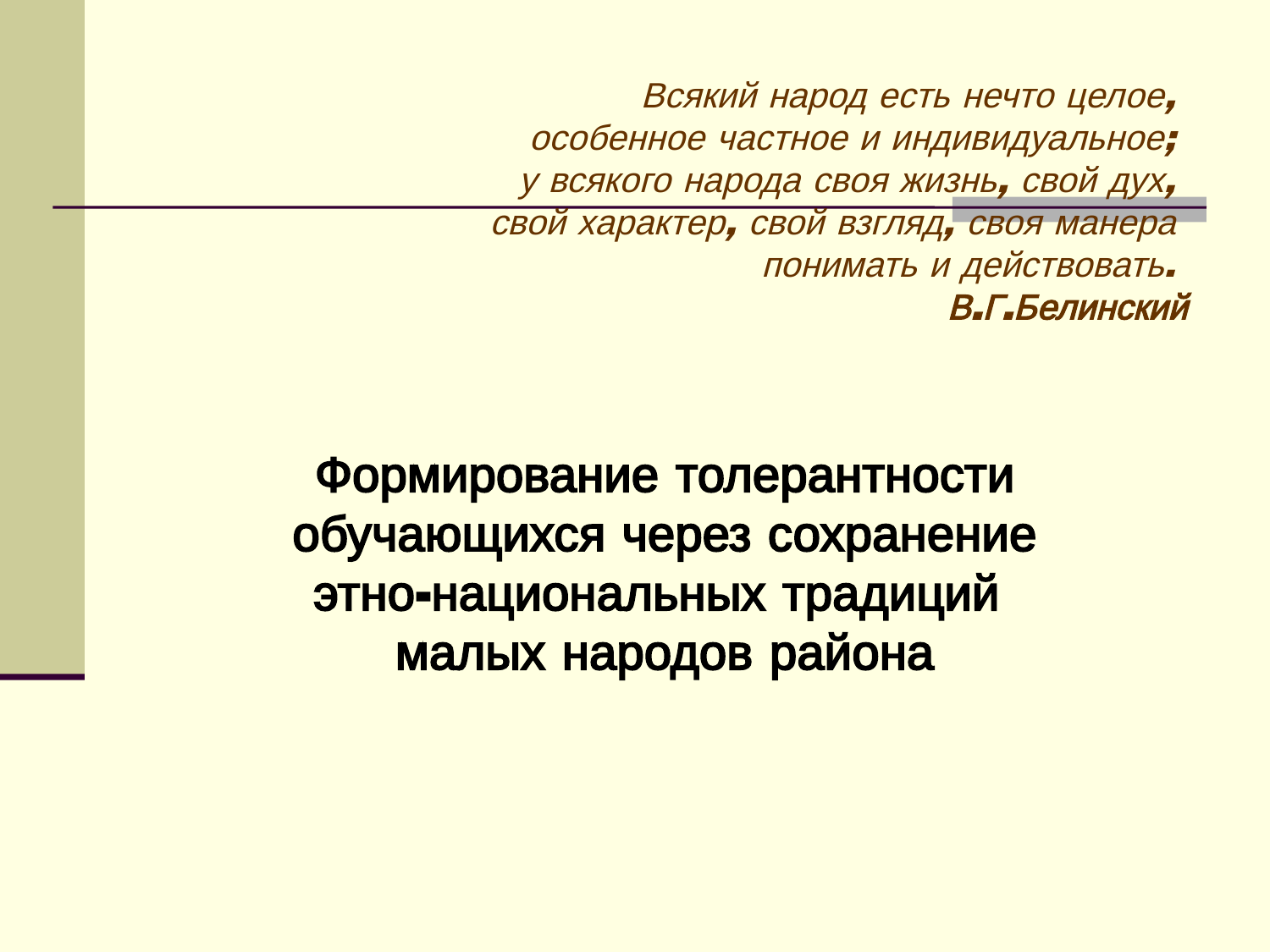

Всякий народ есть нечто целое,
особенное частное и индивидуальное;
у всякого народа своя жизнь, свой дух,
свой характер, свой взгляд, своя манера
понимать и действовать.
В.Г.Белинский
Формирование толерантности
 обучающихся через сохранение
этно-национальных традиций
малых народов района